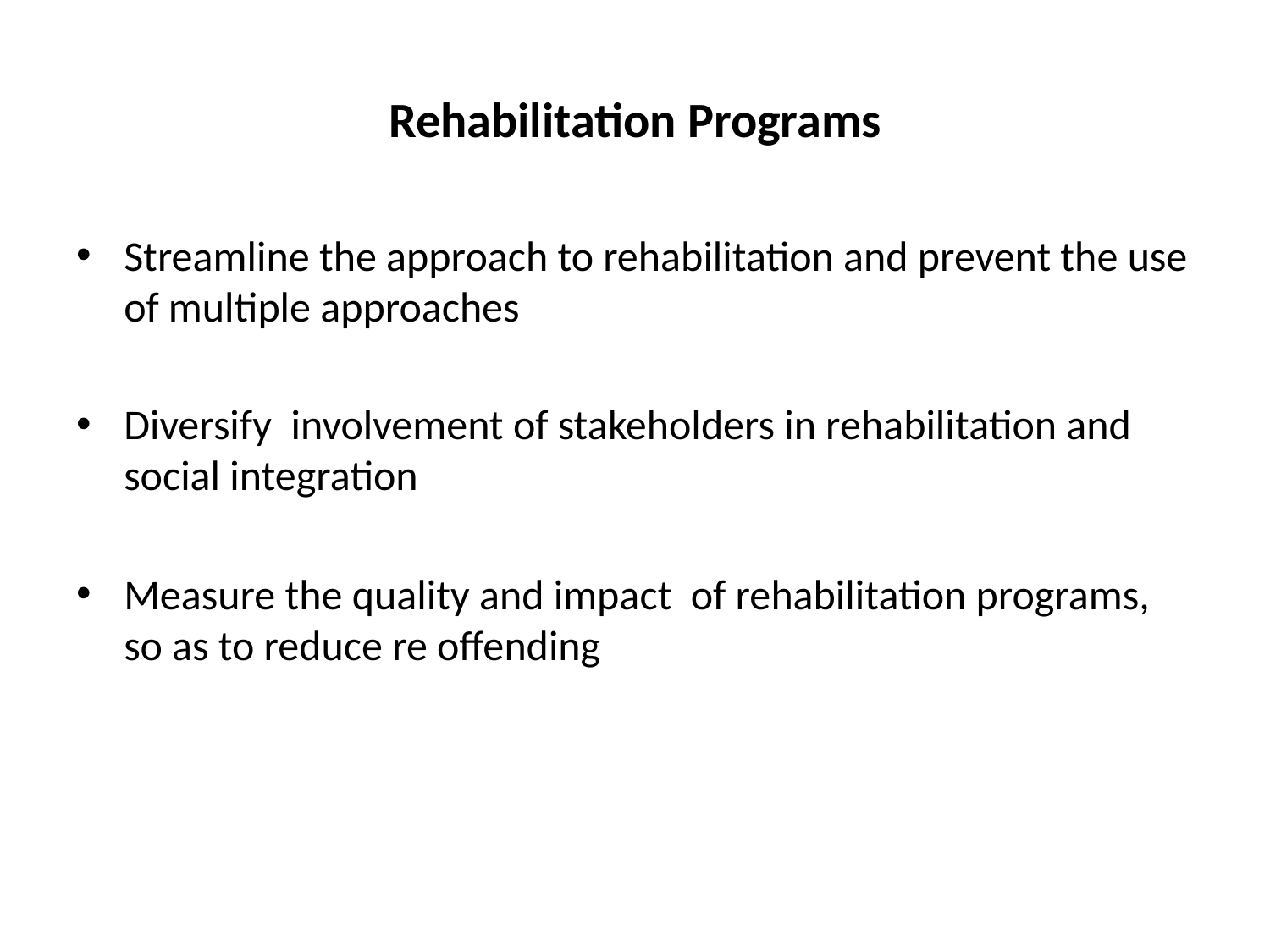

# Rehabilitation Programs
Streamline the approach to rehabilitation and prevent the use of multiple approaches

Diversify  involvement of stakeholders in rehabilitation and social integration

Measure the quality and impact  of rehabilitation programs, so as to reduce re offending